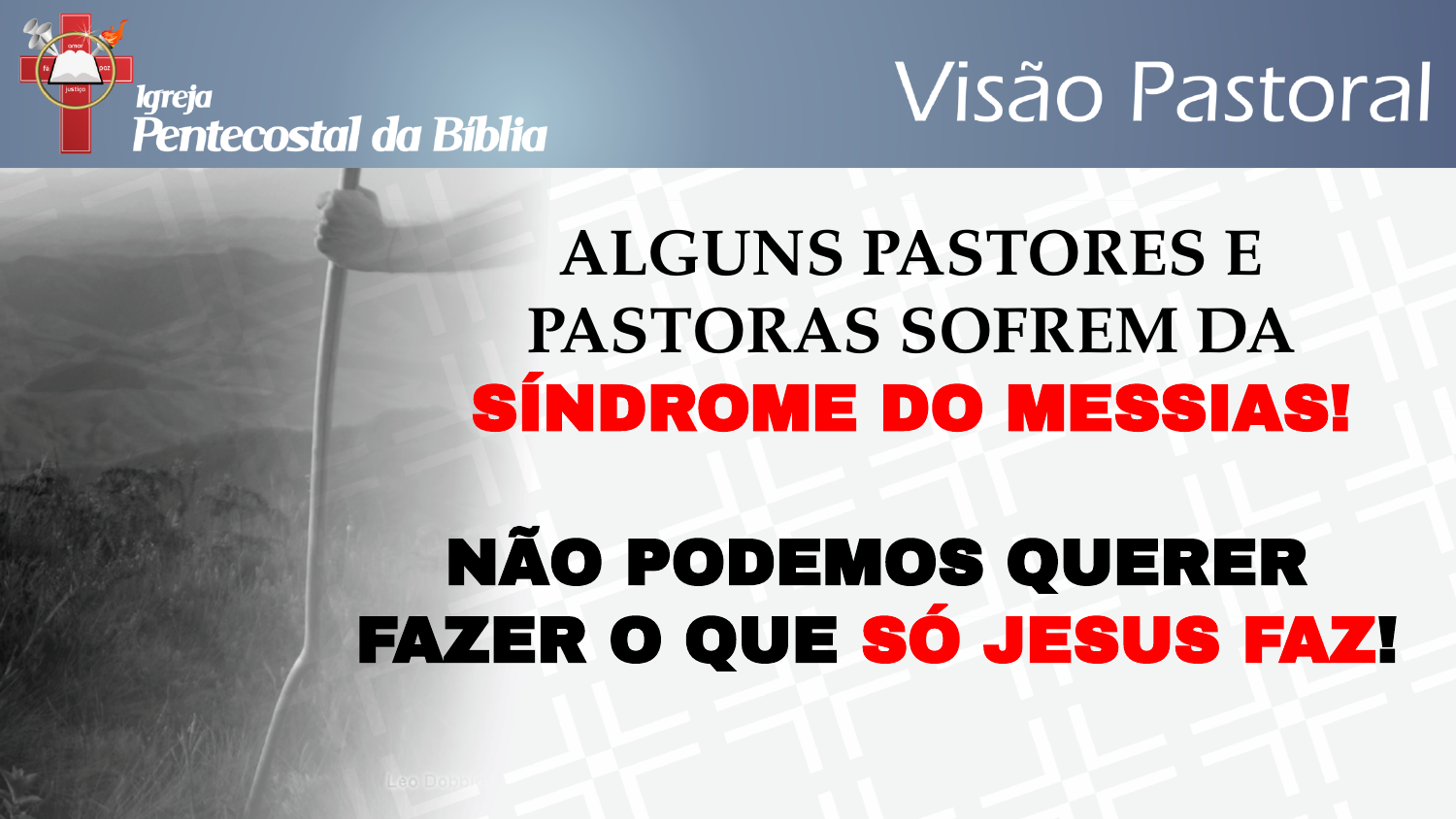

ALGUNS PASTORES E PASTORAS SOFREM DA SÍNDROME DO MESSIAS!
NÃO PODEMOS QUERER FAZER O QUE SÓ JESUS FAZ!